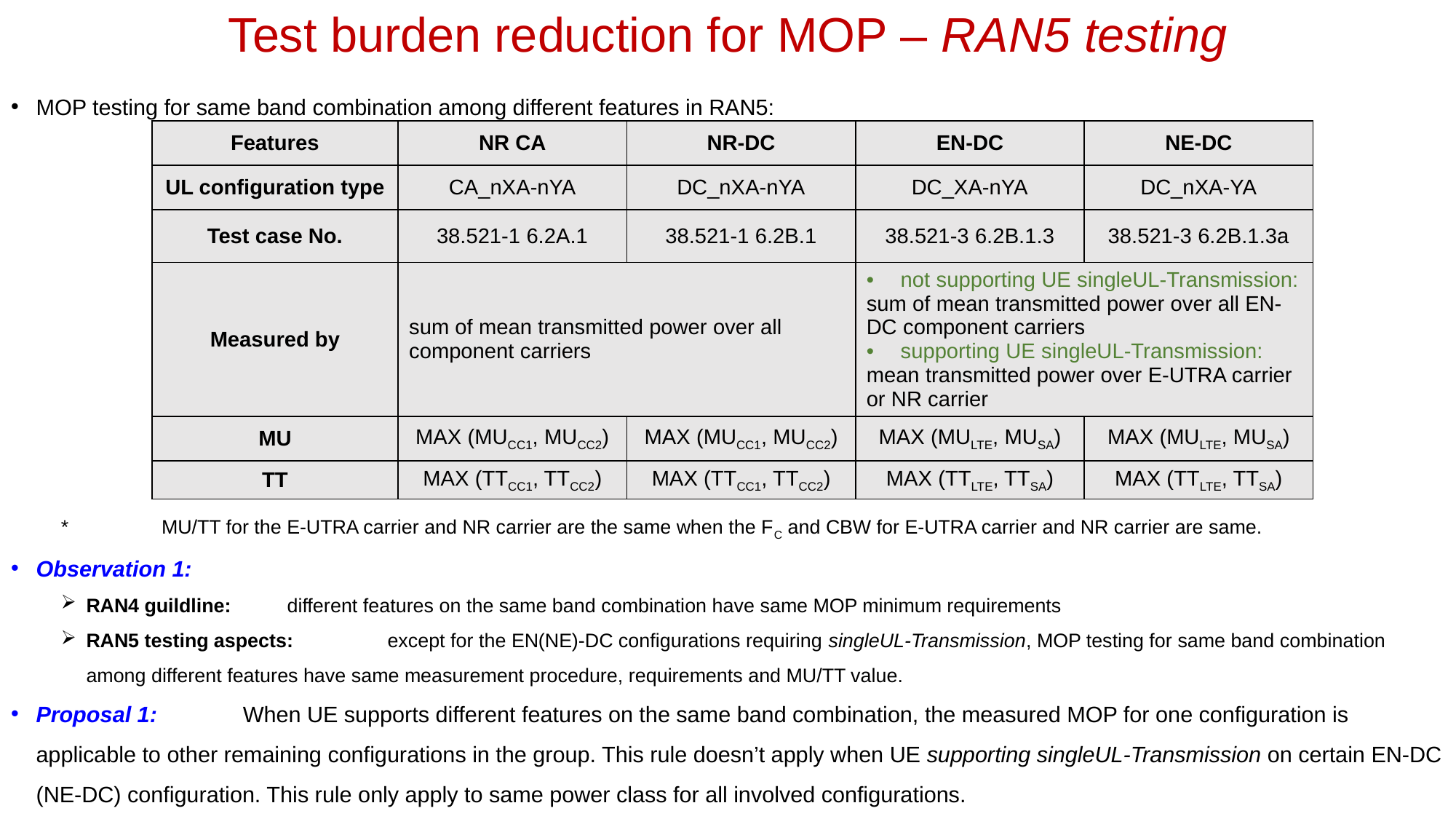

# Test burden reduction for MOP – RAN5 testing
MOP testing for same band combination among different features in RAN5:

*	MU/TT for the E-UTRA carrier and NR carrier are the same when the FC and CBW for E-UTRA carrier and NR carrier are same.
Observation 1:
RAN4 guildline:	different features on the same band combination have same MOP minimum requirements
RAN5 testing aspects:	except for the EN(NE)-DC configurations requiring singleUL-Transmission, MOP testing for same band combination among different features have same measurement procedure, requirements and MU/TT value.
Proposal 1:	 When UE supports different features on the same band combination, the measured MOP for one configuration is applicable to other remaining configurations in the group. This rule doesn’t apply when UE supporting singleUL-Transmission on certain EN-DC (NE-DC) configuration. This rule only apply to same power class for all involved configurations.

| Features | NR CA | NR-DC | EN-DC | NE-DC |
| --- | --- | --- | --- | --- |
| UL configuration type | CA\_nXA-nYA | DC\_nXA-nYA | DC\_XA-nYA | DC\_nXA-YA |
| Test case No. | 38.521-1 6.2A.1 | 38.521-1 6.2B.1 | 38.521-3 6.2B.1.3 | 38.521-3 6.2B.1.3a |
| Measured by | sum of mean transmitted power over all component carriers | sum of mean transmitted power over all component carriers | not supporting UE singleUL-Transmission: sum of mean transmitted power over all EN-DC component carriers supporting UE singleUL-Transmission: mean transmitted power over E-UTRA carrier or NR carrier |  |
| MU | MAX (MUCC1, MUCC2) | MAX (MUCC1, MUCC2) | MAX (MULTE, MUSA) | MAX (MULTE, MUSA) |
| TT | MAX (TTCC1, TTCC2) | MAX (TTCC1, TTCC2) | MAX (TTLTE, TTSA) | MAX (TTLTE, TTSA) |